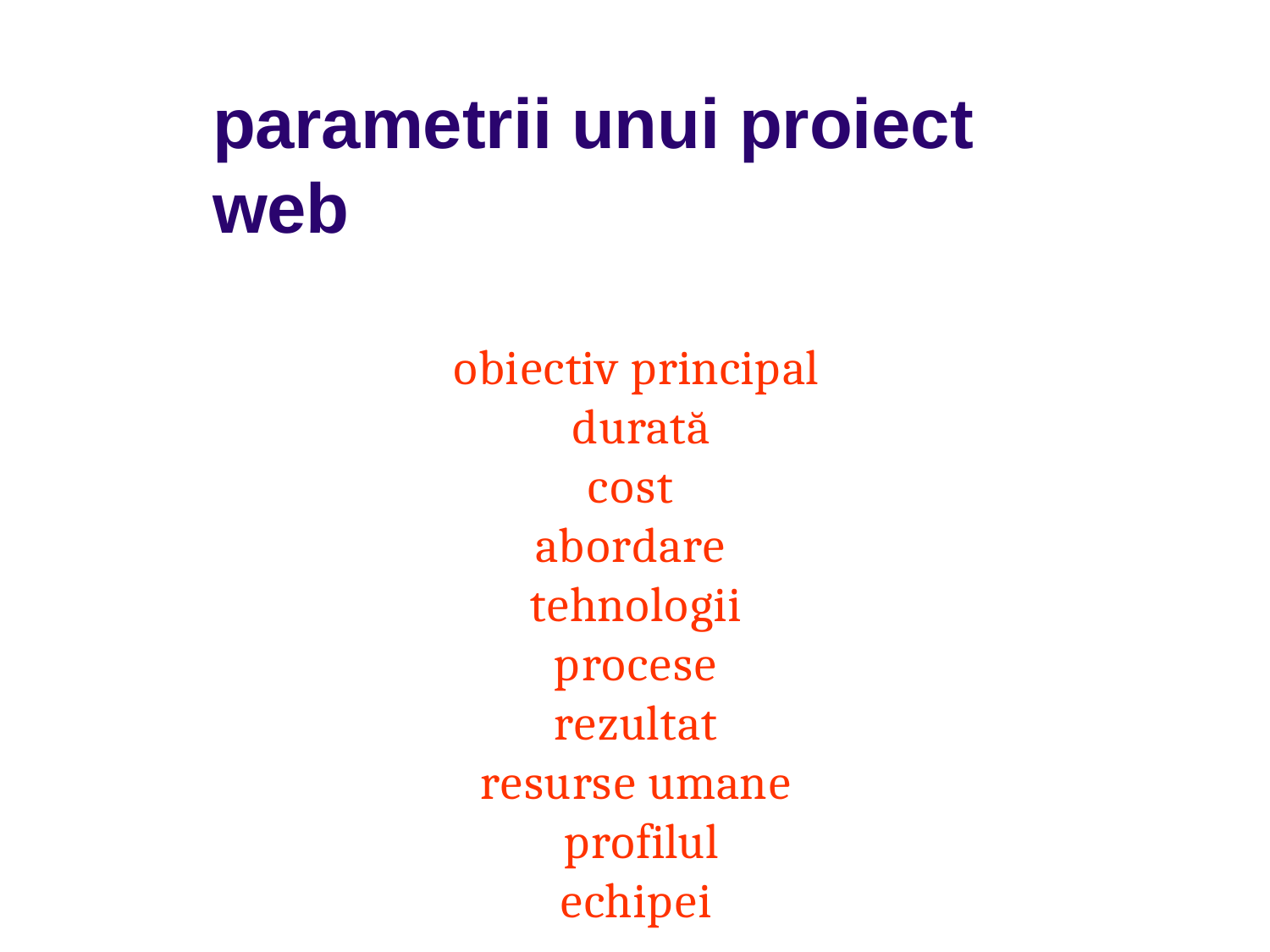

# parametrii unui proiect web
obiectiv principal  durată
cost  abordare  tehnologii  procese  rezultat
resurse umane  profilul echipei